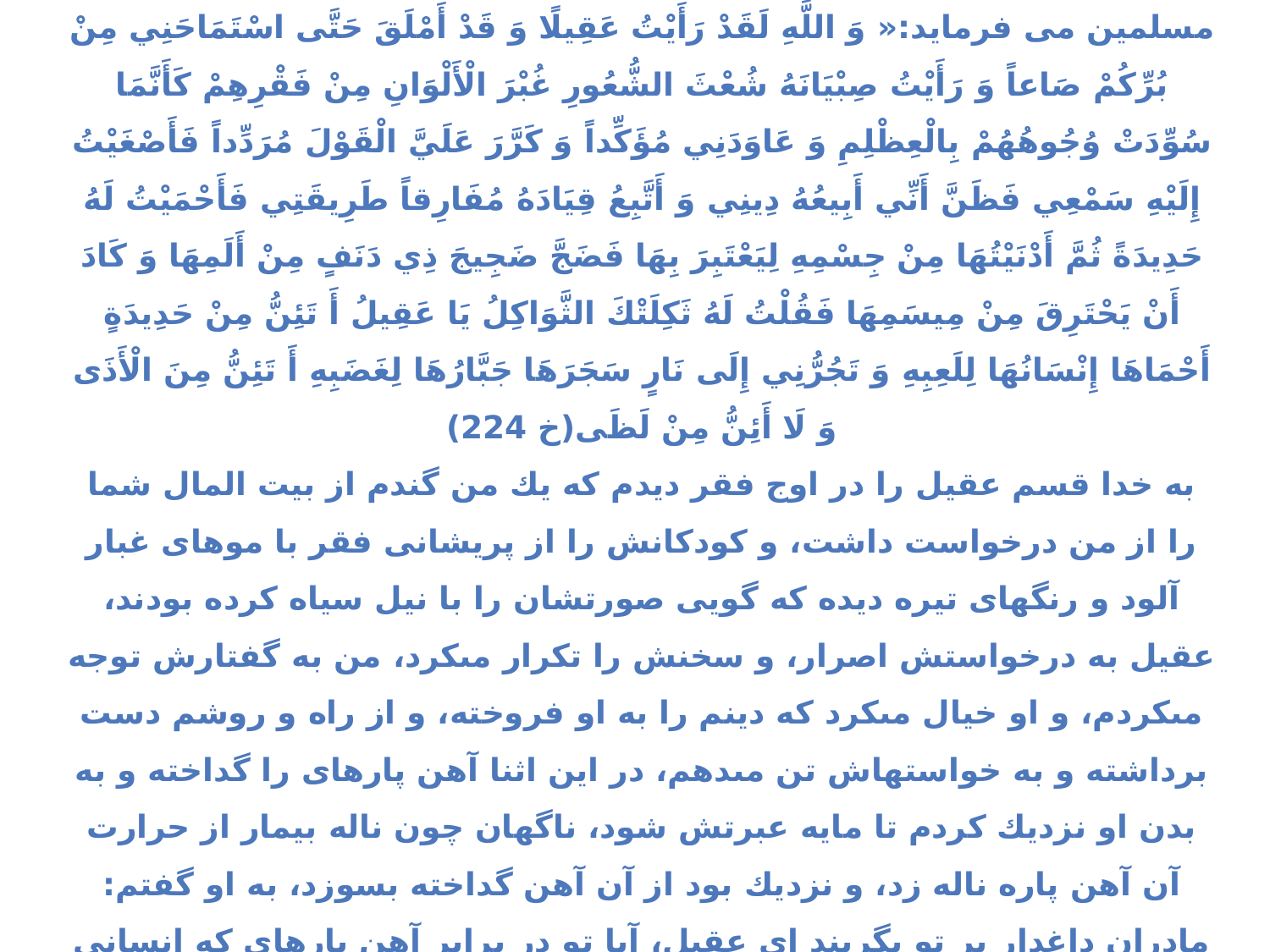

5)برخوردبانزدیکان خود وعدم مماشات باآنها درامربیت المال
امام علیه السلام درمورد درخواست بیجای برادرش عقیل ازبیت المال مسلمین می فرماید:« وَ اللَّهِ لَقَدْ رَأَيْتُ عَقِيلًا وَ قَدْ أَمْلَقَ حَتَّى اسْتَمَاحَنِي مِنْ بُرِّكُمْ صَاعاً وَ رَأَيْتُ صِبْيَانَهُ شُعْثَ الشُّعُورِ غُبْرَ الْأَلْوَانِ مِنْ فَقْرِهِمْ كَأَنَّمَا سُوِّدَتْ وُجُوهُهُمْ بِالْعِظْلِمِ وَ عَاوَدَنِي مُؤَكِّداً وَ كَرَّرَ عَلَيَّ الْقَوْلَ مُرَدِّداً فَأَصْغَيْتُ إِلَيْهِ سَمْعِي فَظَنَّ أَنِّي أَبِيعُهُ دِينِي وَ أَتَّبِعُ قِيَادَهُ مُفَارِقاً طَرِيقَتِي فَأَحْمَيْتُ لَهُ حَدِيدَةً ثُمَّ أَدْنَيْتُهَا مِنْ جِسْمِهِ لِيَعْتَبِرَ بِهَا فَضَجَّ ضَجِيجَ ذِي دَنَفٍ مِنْ أَلَمِهَا وَ كَادَ أَنْ يَحْتَرِقَ مِنْ مِيسَمِهَا فَقُلْتُ لَهُ ثَكِلَتْكَ الثَّوَاكِلُ يَا عَقِيلُ أَ تَئِنُّ مِنْ حَدِيدَةٍ أَحْمَاهَا إِنْسَانُهَا لِلَعِبِهِ وَ تَجُرُّنِي إِلَى نَارٍ سَجَرَهَا جَبَّارُهَا لِغَضَبِهِ أَ تَئِنُّ مِنَ الْأَذَى وَ لَا أَئِنُّ مِنْ لَظَى(خ 224)
به خدا قسم عقيل را در اوج فقر ديدم كه يك من گندم از بيت المال شما را از من درخواست داشت، و كودكانش را از پريشانى فقر با موهاى غبار آلود و رنگهاى تيره ديده كه گويى صورتشان را با نيل سياه كرده بودند، عقيل به درخواستش اصرار، و سخنش را تكرار مىكرد، من به گفتارش توجه مىكردم، و او خيال مىكرد كه دينم را به او فروخته، و از راه و روشم دست برداشته و به خواستهاش تن مىدهم، در اين اثنا آهن پارهاى را گداخته و به بدن او نزديك كردم تا مايه عبرتش شود، ناگهان چون ناله بيمار از حرارت آن آهن پاره ناله زد، و نزديك بود از آن آهن گداخته بسوزد، به او گفتم: مادران داغدار بر تو بگريند اى عقيل، آيا تو در برابر آهن پارهاى كه انسانى آن را به شوخى و بازى بر افروخته ناله مىزنى، ولى مرا به جانب آتشى كه خداوند قهّار به جهت خشم خود افروخته مىكشانى آيا تو از اين درد اندك ناله بزنى، و من از آتش سوزنده جهنم ناله نزنم.